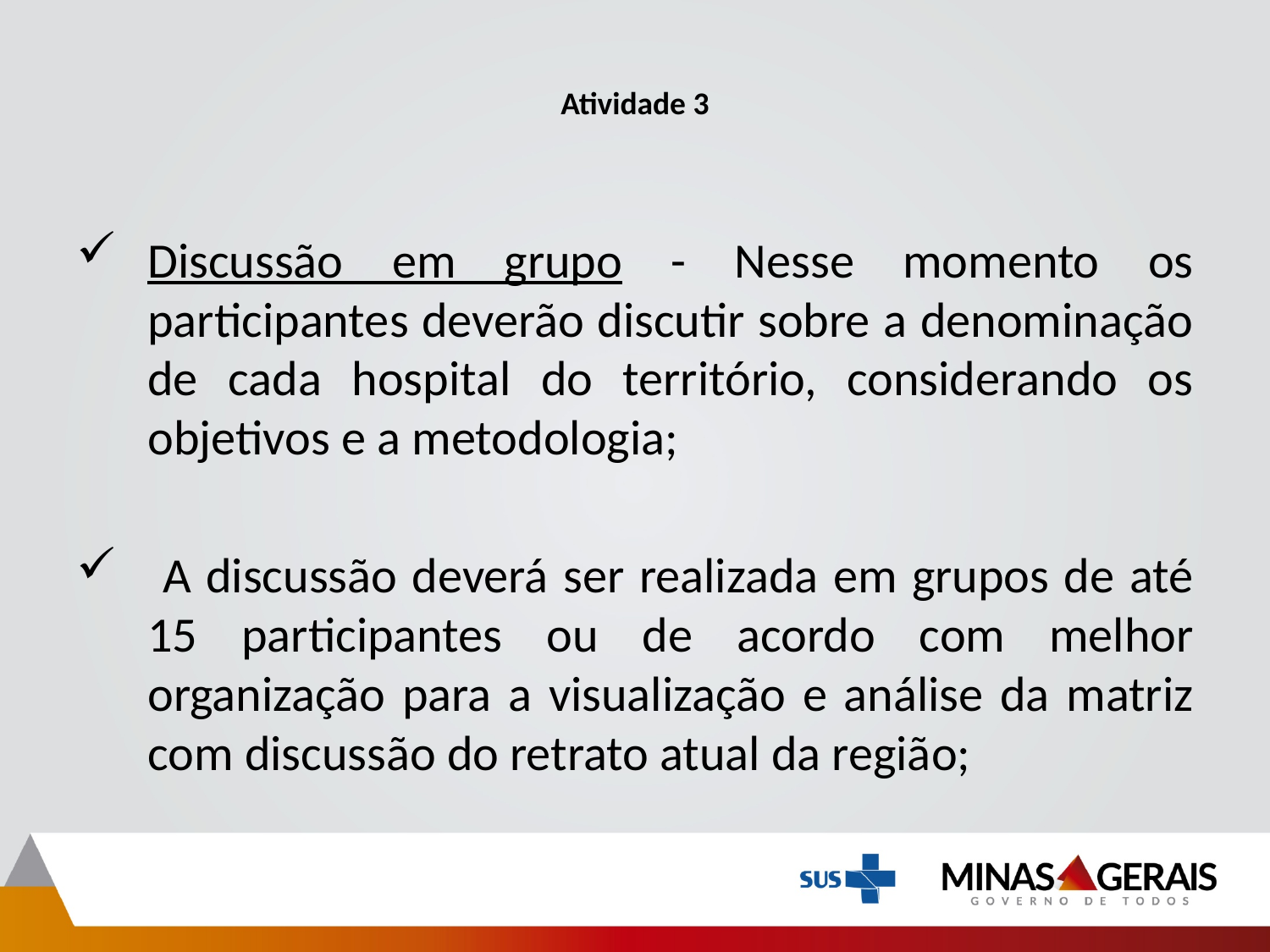

# Atividade 3
Discussão em grupo - Nesse momento os participantes deverão discutir sobre a denominação de cada hospital do território, considerando os objetivos e a metodologia;

 A discussão deverá ser realizada em grupos de até 15 participantes ou de acordo com melhor organização para a visualização e análise da matriz com discussão do retrato atual da região;